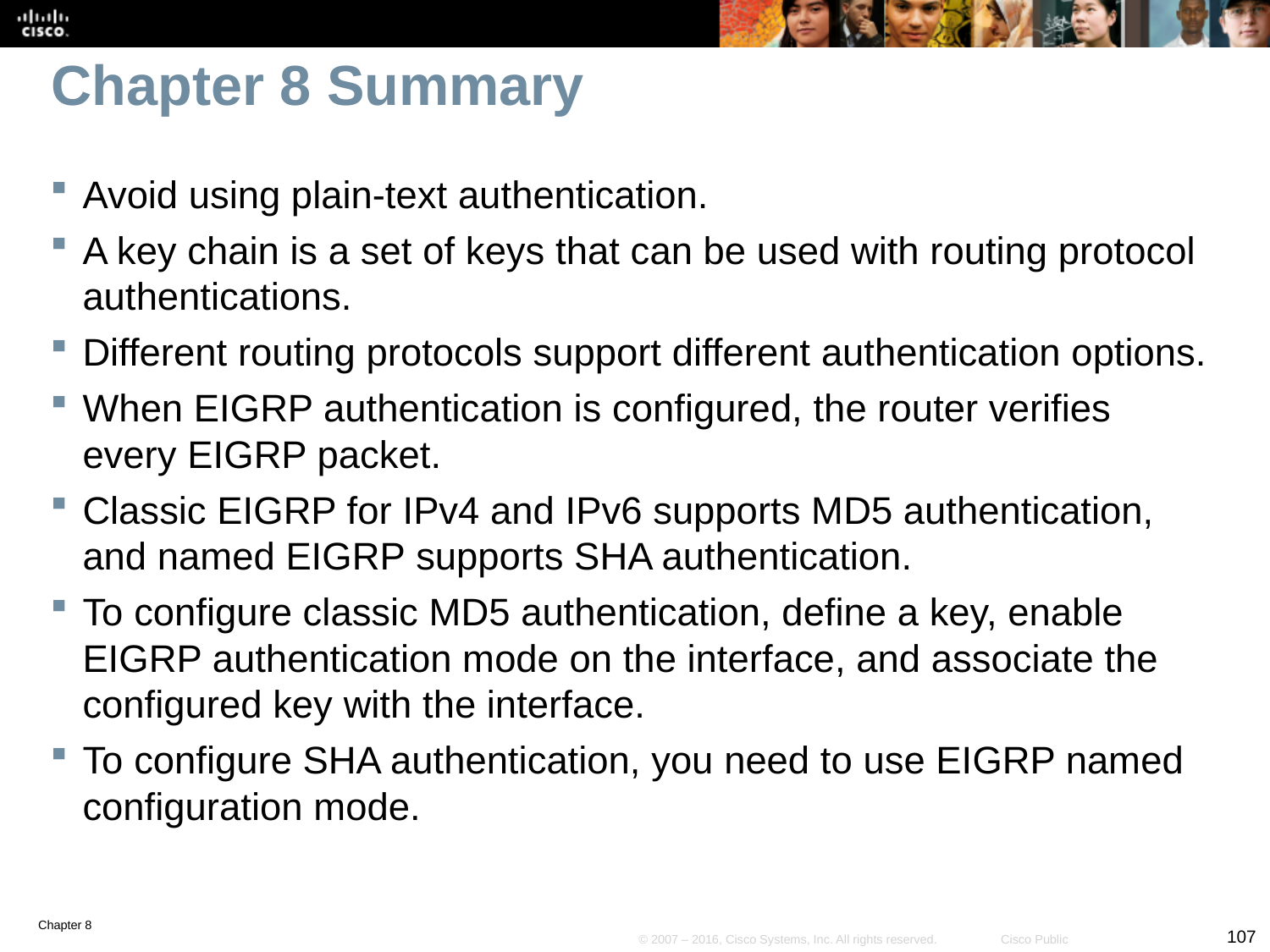

# Chapter 8 Summary
Avoid using plain-text authentication.
A key chain is a set of keys that can be used with routing protocol authentications.
Different routing protocols support different authentication options.
When EIGRP authentication is configured, the router verifies every EIGRP packet.
Classic EIGRP for IPv4 and IPv6 supports MD5 authentication, and named EIGRP supports SHA authentication.
To configure classic MD5 authentication, define a key, enable EIGRP authentication mode on the interface, and associate the configured key with the interface.
To configure SHA authentication, you need to use EIGRP named configuration mode.